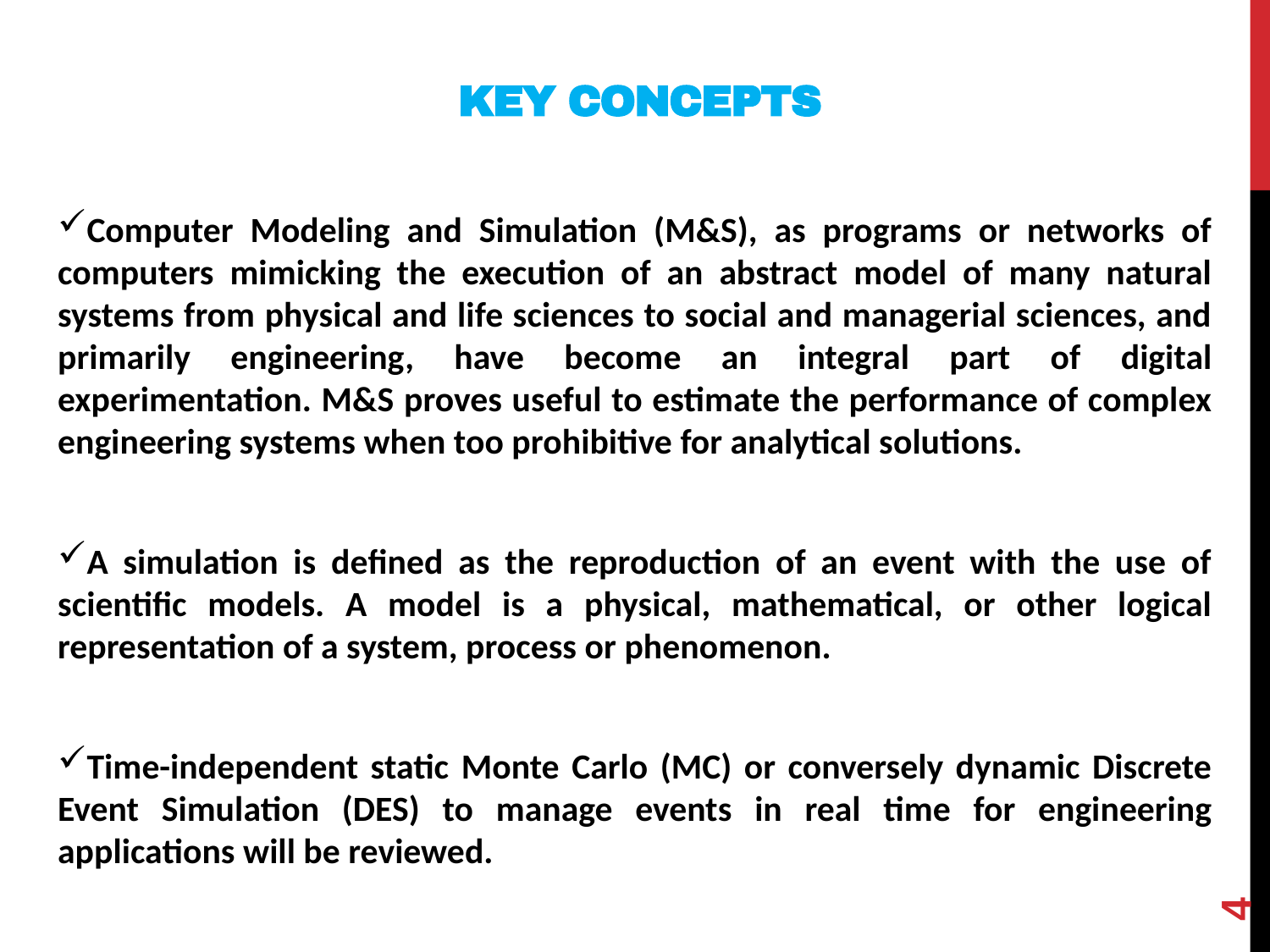

# KEY CONCEPTS
Computer Modeling and Simulation (M&S), as programs or networks of computers mimicking the execution of an abstract model of many natural systems from physical and life sciences to social and managerial sciences, and primarily engineering, have become an integral part of digital experimentation. M&S proves useful to estimate the performance of complex engineering systems when too prohibitive for analytical solutions.

A simulation is defined as the reproduction of an event with the use of scientific models. A model is a physical, mathematical, or other logical representation of a system, process or phenomenon.

Time-independent static Monte Carlo (MC) or conversely dynamic Discrete Event Simulation (DES) to manage events in real time for engineering applications will be reviewed.
4